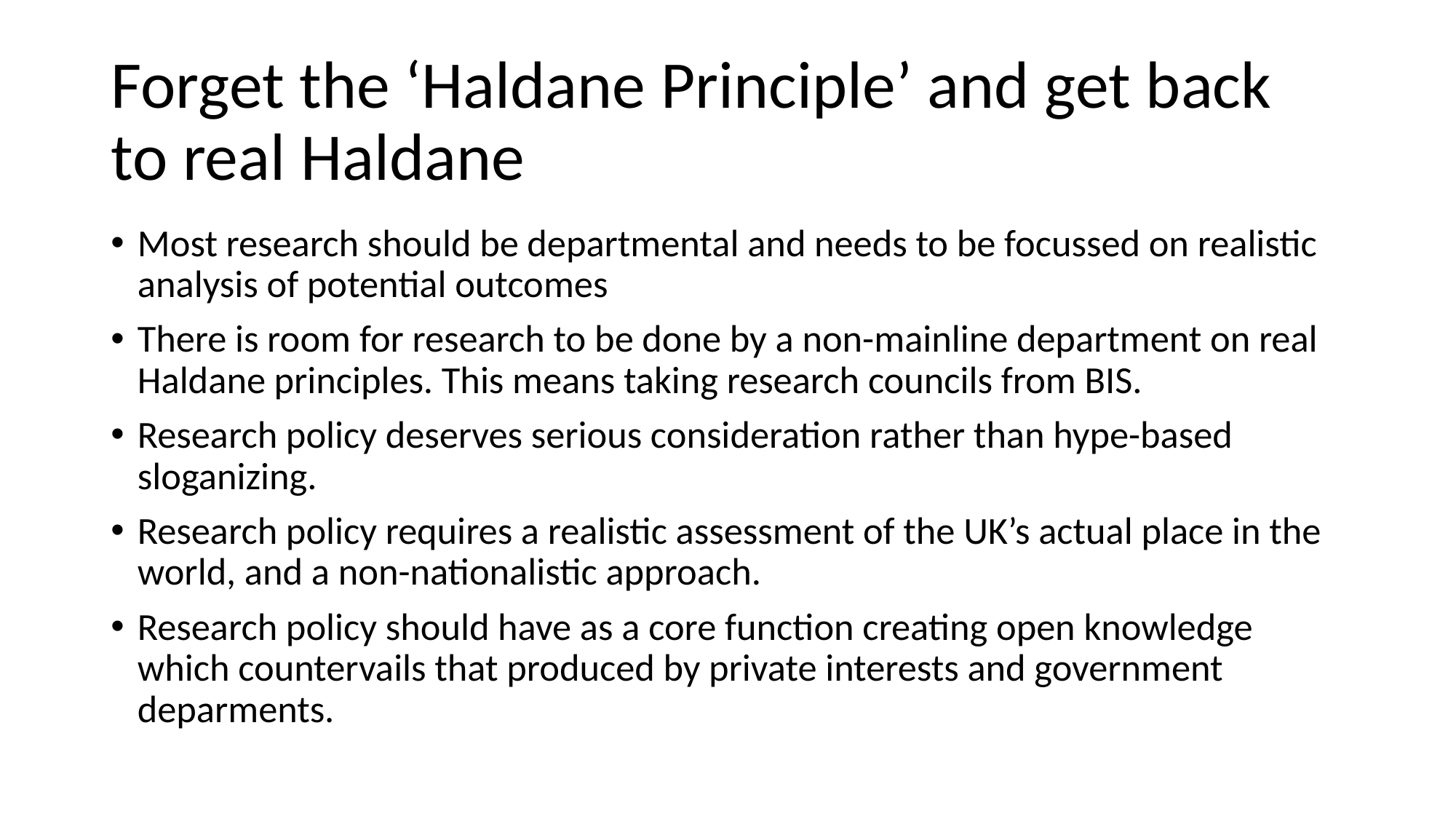

# Forget the ‘Haldane Principle’ and get back to real Haldane
Most research should be departmental and needs to be focussed on realistic analysis of potential outcomes
There is room for research to be done by a non-mainline department on real Haldane principles. This means taking research councils from BIS.
Research policy deserves serious consideration rather than hype-based sloganizing.
Research policy requires a realistic assessment of the UK’s actual place in the world, and a non-nationalistic approach.
Research policy should have as a core function creating open knowledge which countervails that produced by private interests and government deparments.